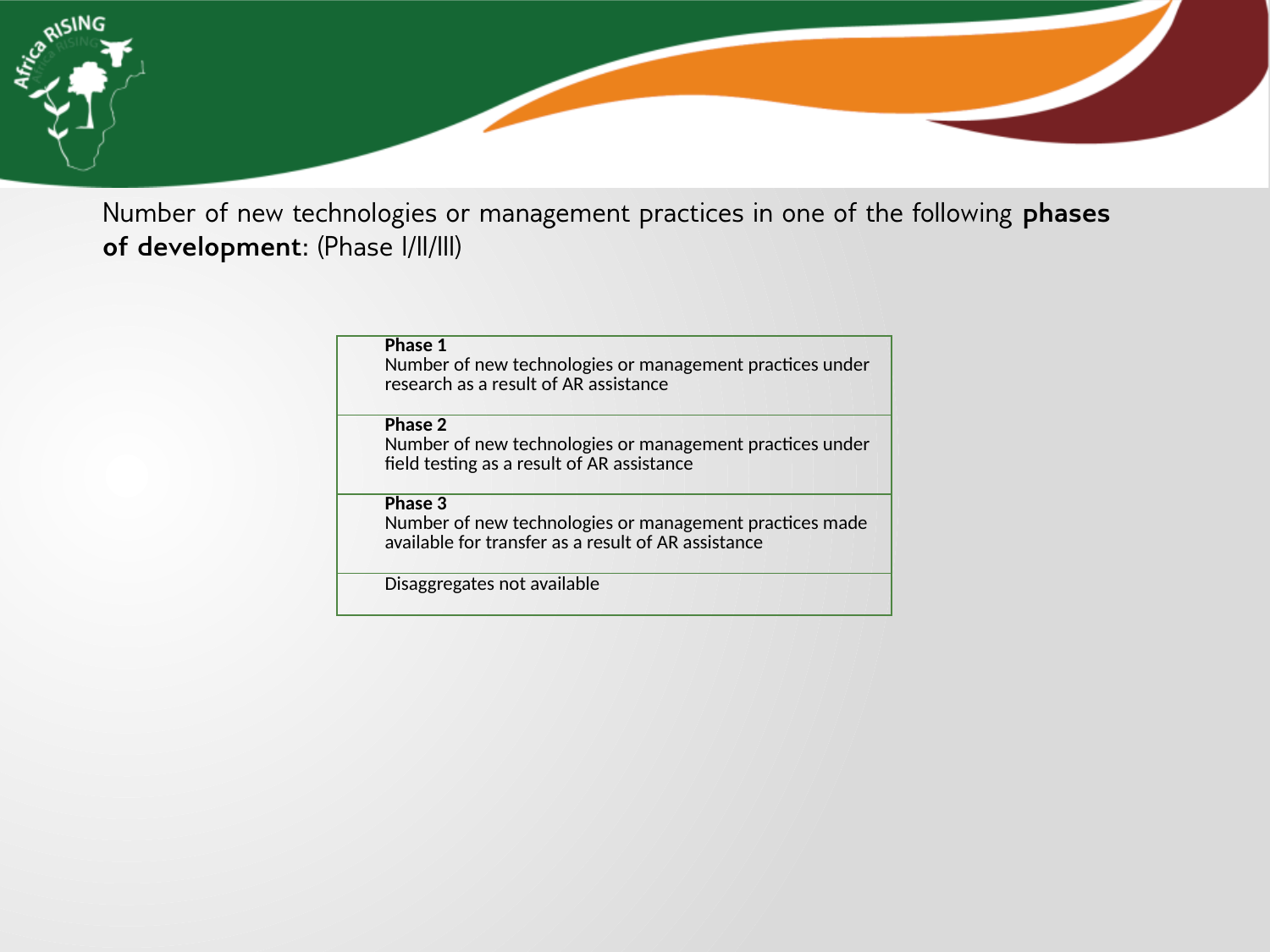

Number of new technologies or management practices in one of the following phases of development: (Phase I/II/III)
| Phase 1 Number of new technologies or management practices under research as a result of AR assistance |
| --- |
| Phase 2 Number of new technologies or management practices under field testing as a result of AR assistance |
| Phase 3 Number of new technologies or management practices made available for transfer as a result of AR assistance |
| Disaggregates not available |